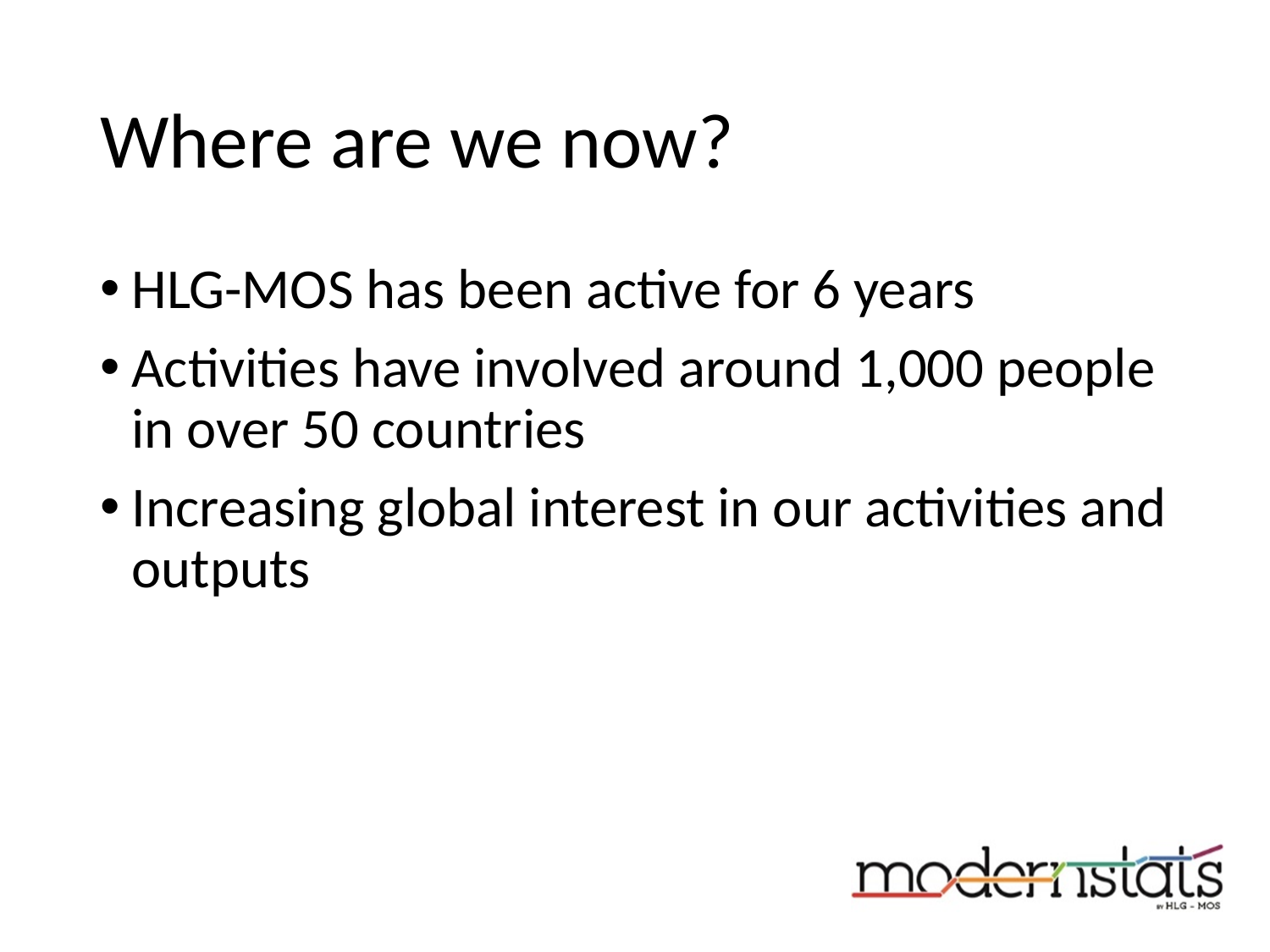

# Where are we now?
HLG-MOS has been active for 6 years
Activities have involved around 1,000 people in over 50 countries
Increasing global interest in our activities and outputs